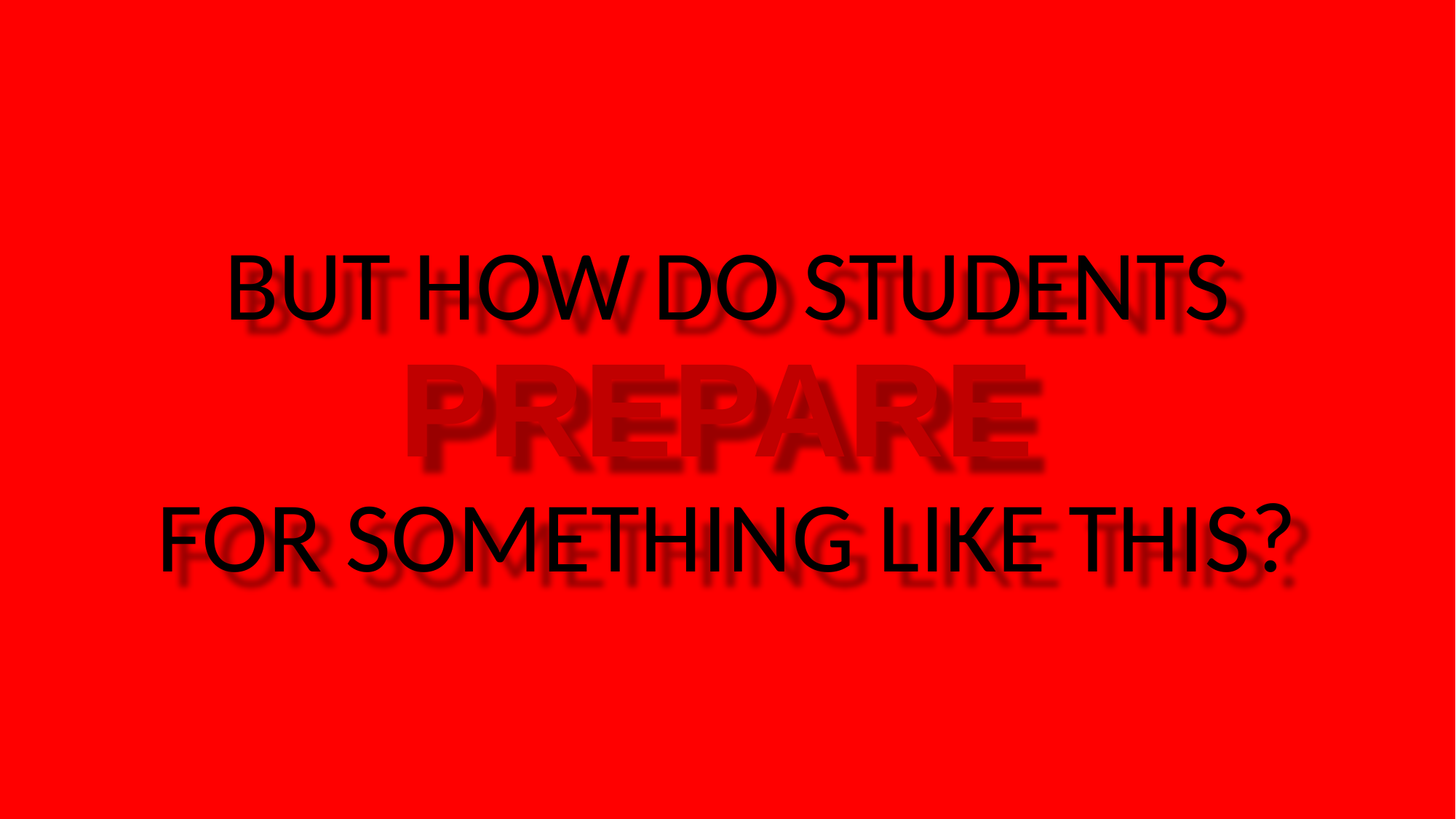

# BUT HOW DO STUDENTS PREPARE FOR SOMETHING LIKE THIS?